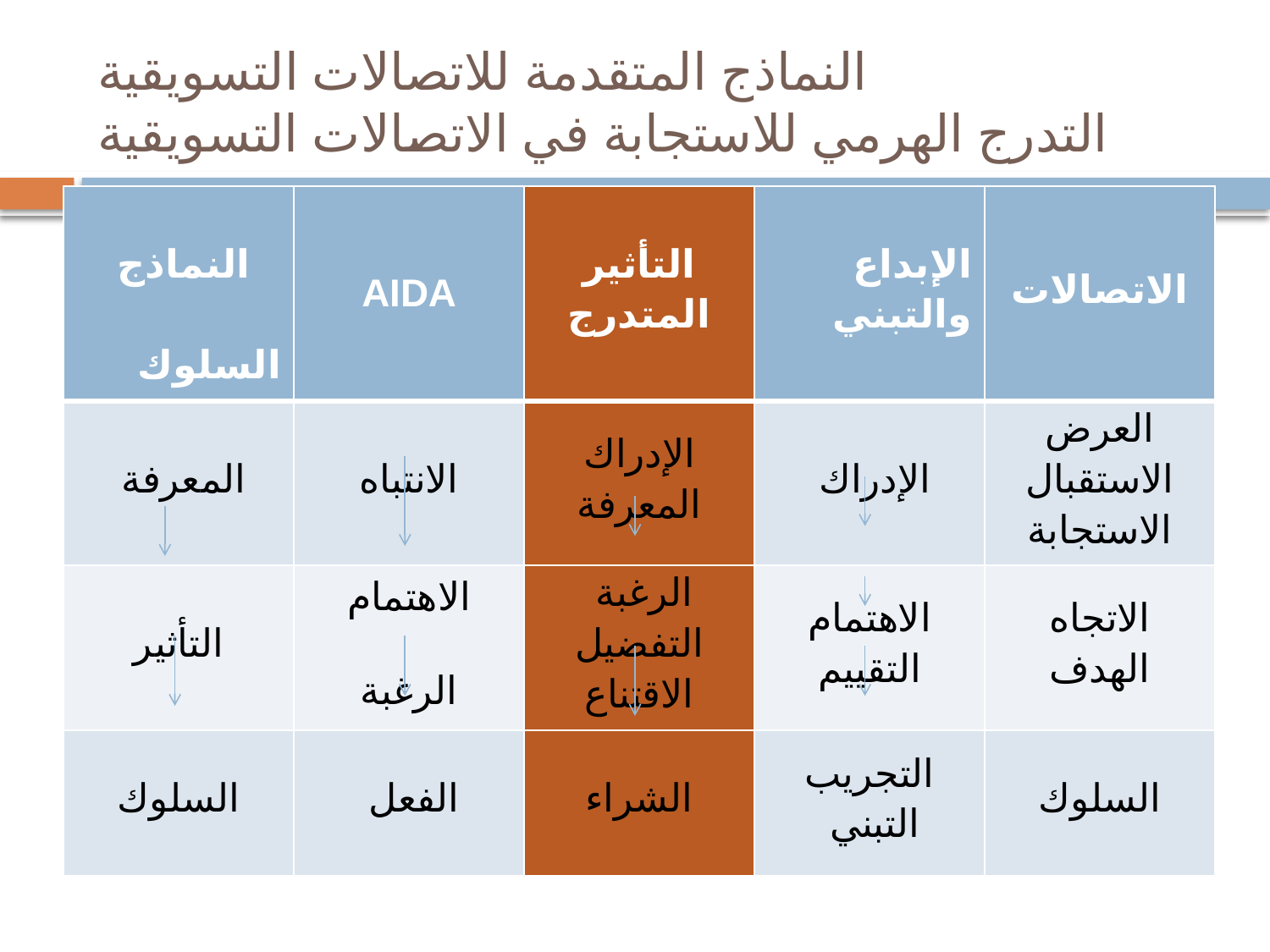

# النماذج المتقدمة للاتصالات التسويقية التدرج الهرمي للاستجابة في الاتصالات التسويقية
| النماذج السلوك | AIDA | التأثير المتدرج | الإبداع والتبني | الاتصالات |
| --- | --- | --- | --- | --- |
| المعرفة | الانتباه | الإدراك المعرفة | الإدراك | العرض الاستقبال الاستجابة |
| التأثير | الاهتمام الرغبة | الرغبة التفضيل الاقتناع | الاهتمام التقييم | الاتجاه الهدف |
| السلوك | الفعل | الشراء | التجريب التبني | السلوك |